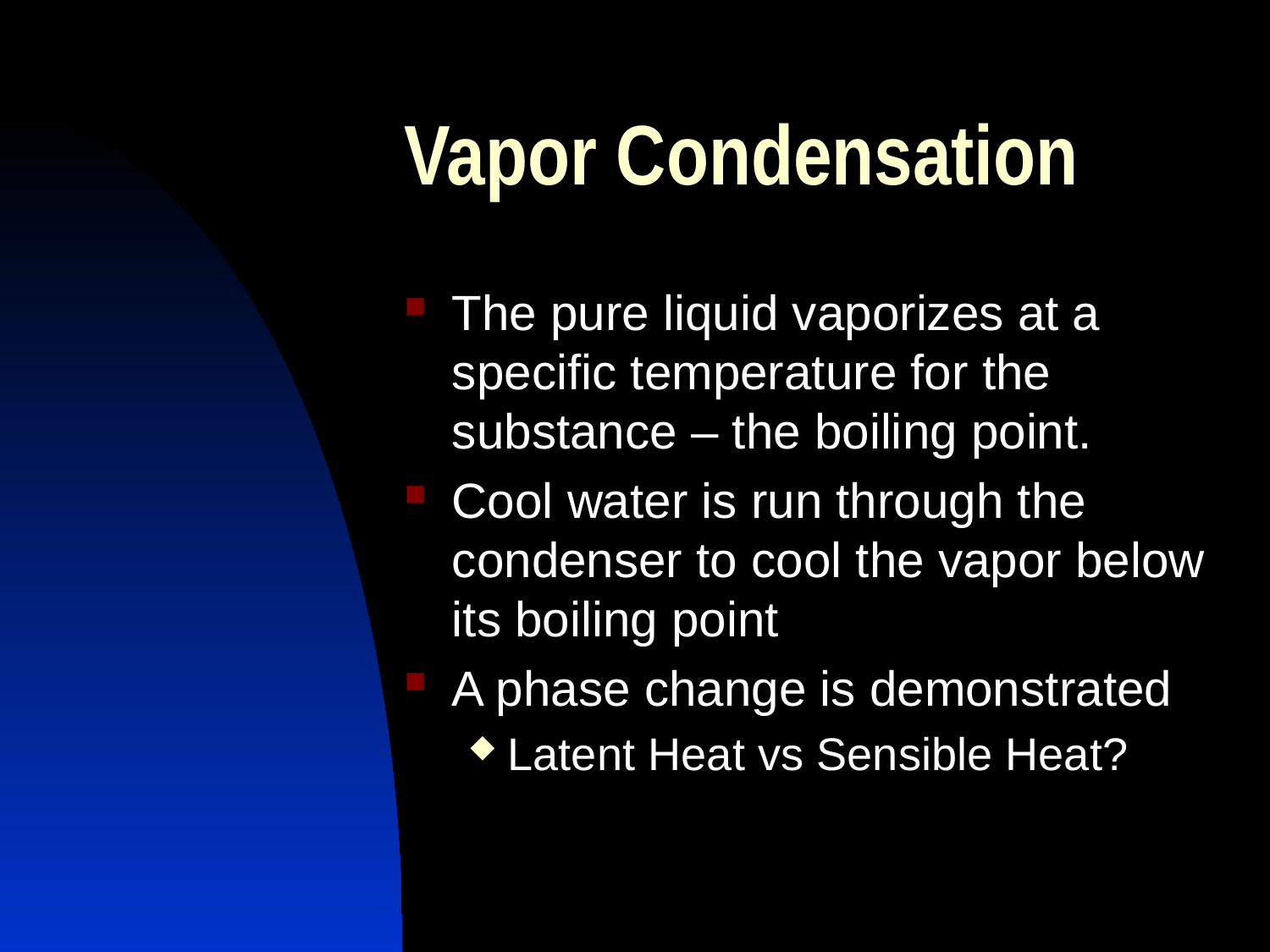

# Vapor Condensation
The pure liquid vaporizes at a specific temperature for the substance – the boiling point.
Cool water is run through the condenser to cool the vapor below its boiling point
A phase change is demonstrated
Latent Heat vs Sensible Heat?